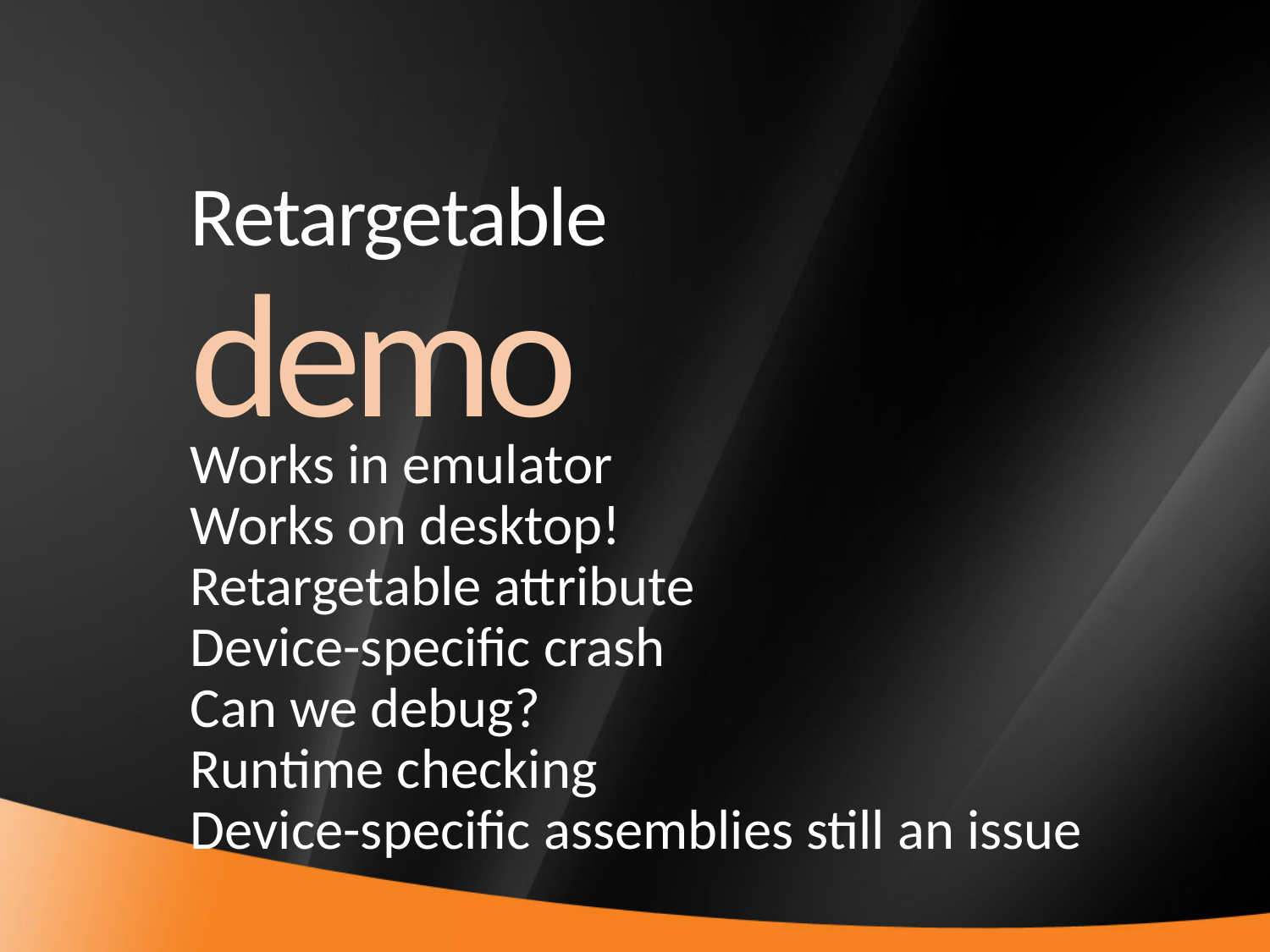

# Retargetable
demo
Works in emulator
Works on desktop!
Retargetable attribute
Device-specific crash
Can we debug?
Runtime checking
Device-specific assemblies still an issue